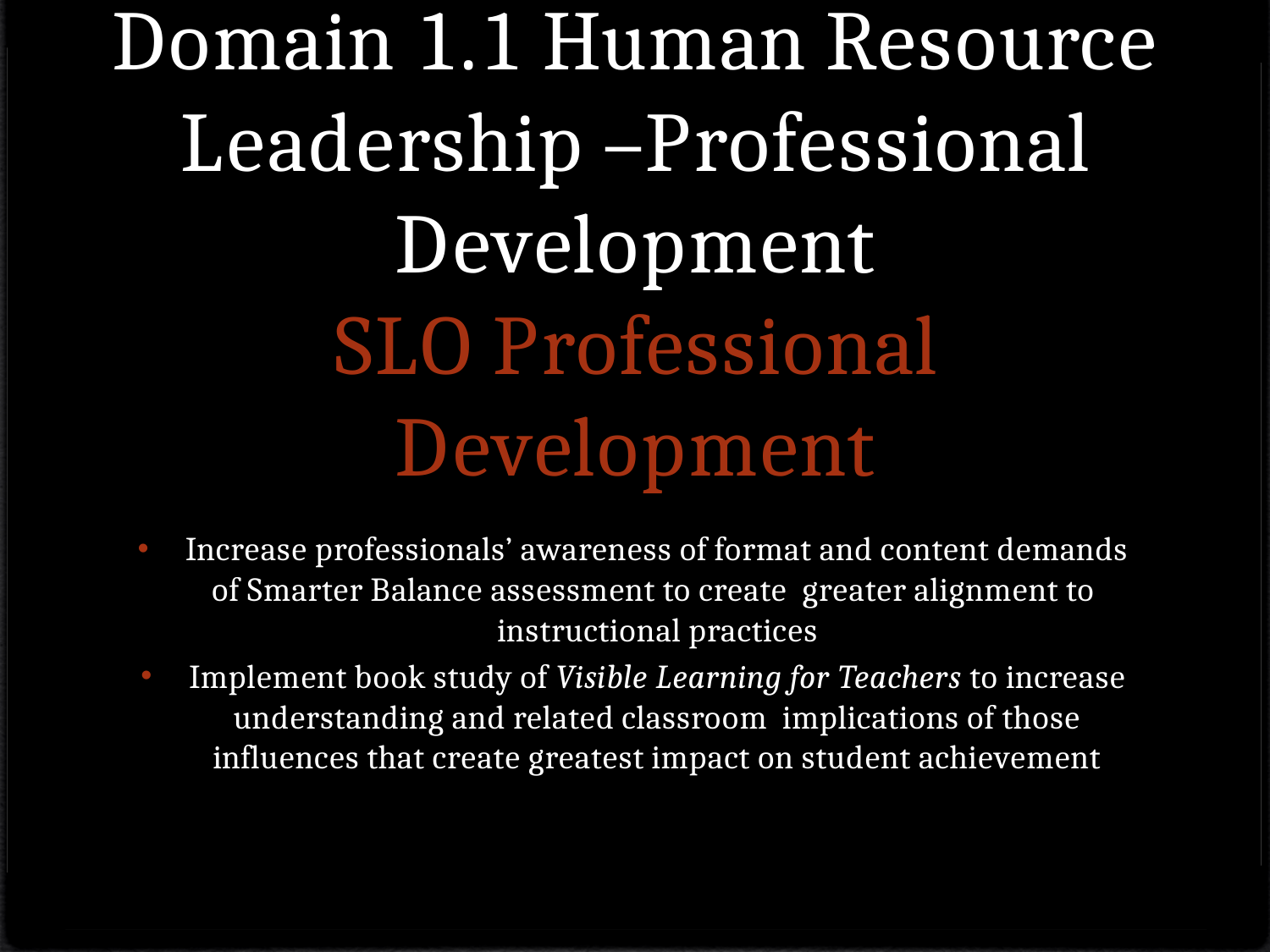

# Domain 1.1 Human Resource Leadership –Professional Development SLO Professional Development
Increase professionals’ awareness of format and content demands of Smarter Balance assessment to create  greater alignment to  instructional practices
Implement book study of Visible Learning for Teachers to increase understanding and related classroom  implications of those influences that create greatest impact on student achievement